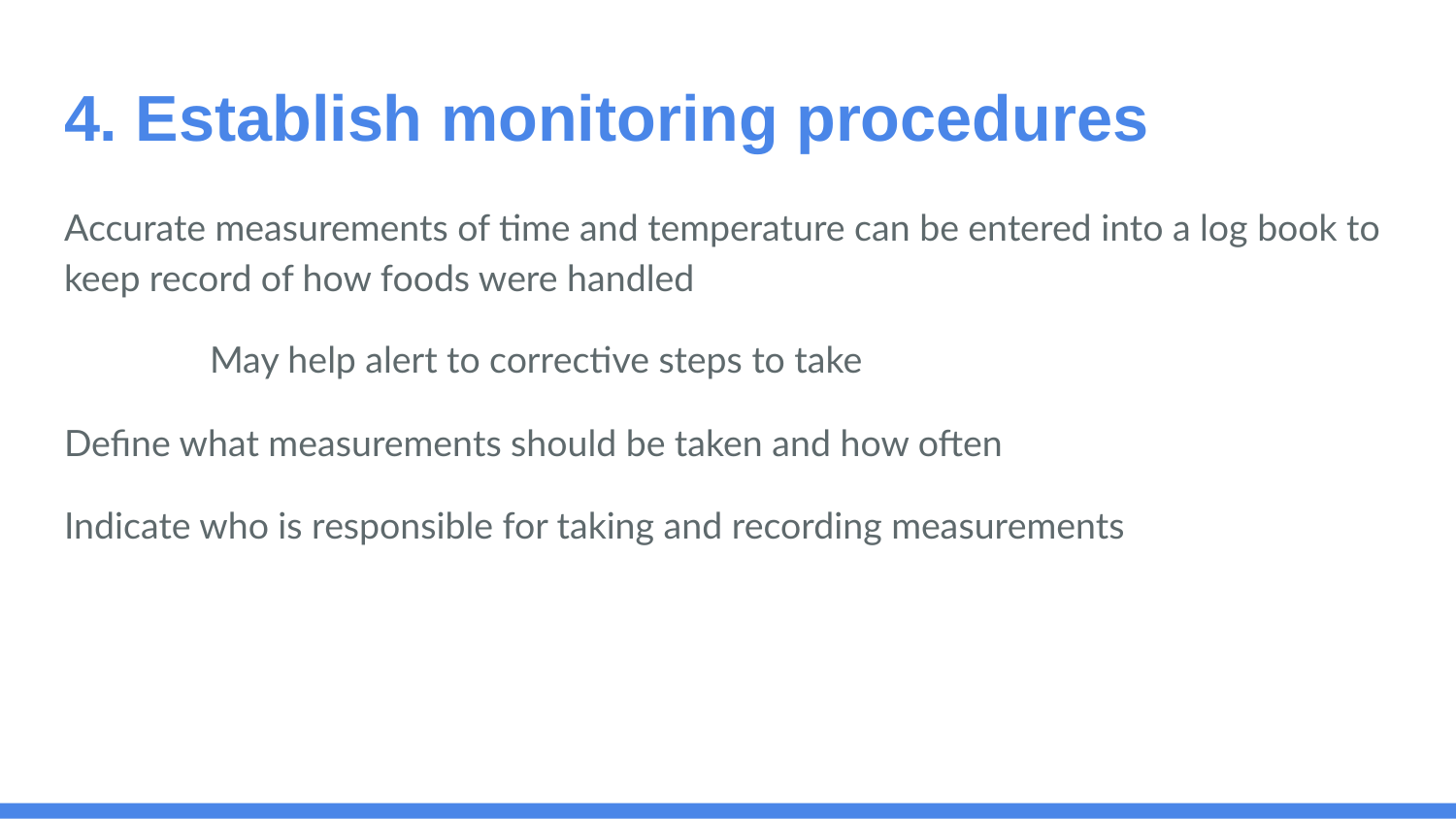

# 4. Establish monitoring procedures
Accurate measurements of time and temperature can be entered into a log book to keep record of how foods were handled
	May help alert to corrective steps to take
Define what measurements should be taken and how often
Indicate who is responsible for taking and recording measurements